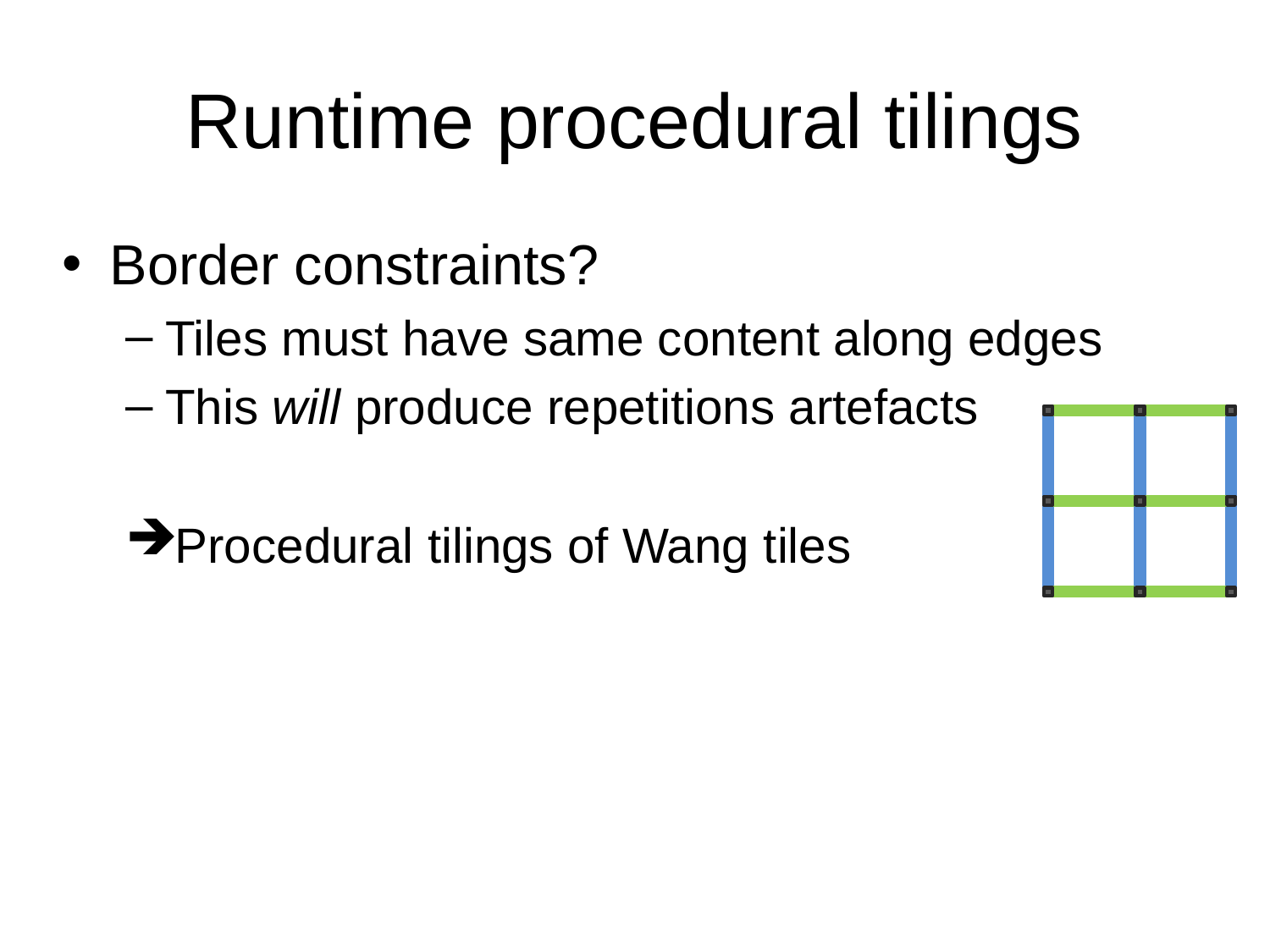

# Runtime procedural tilings
Border constraints?
Tiles must have same content along edges
This will produce repetitions artefacts

Procedural tilings of Wang tiles